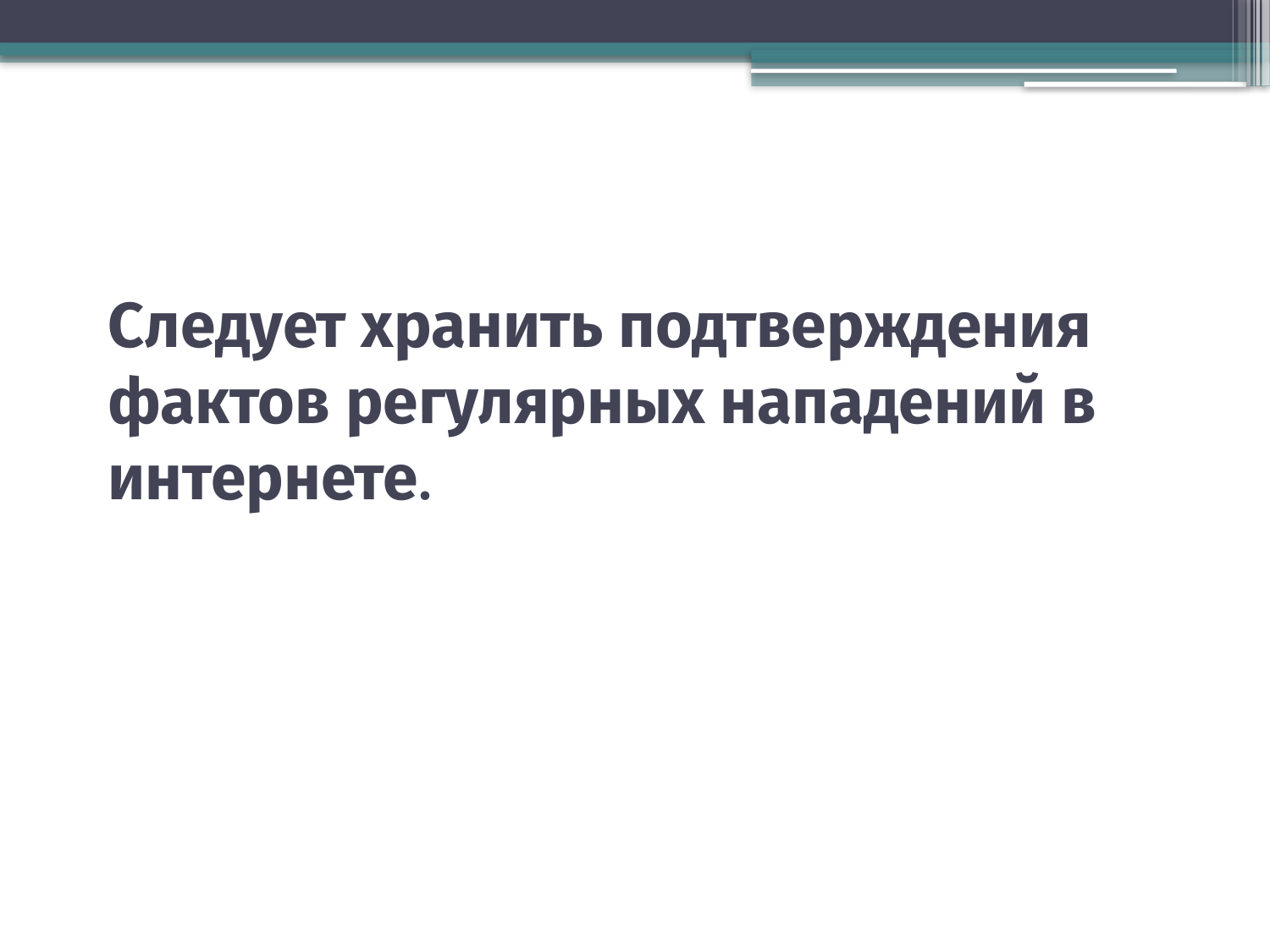

# Следует хранить подтверждения фактов регулярных нападений в интернете.